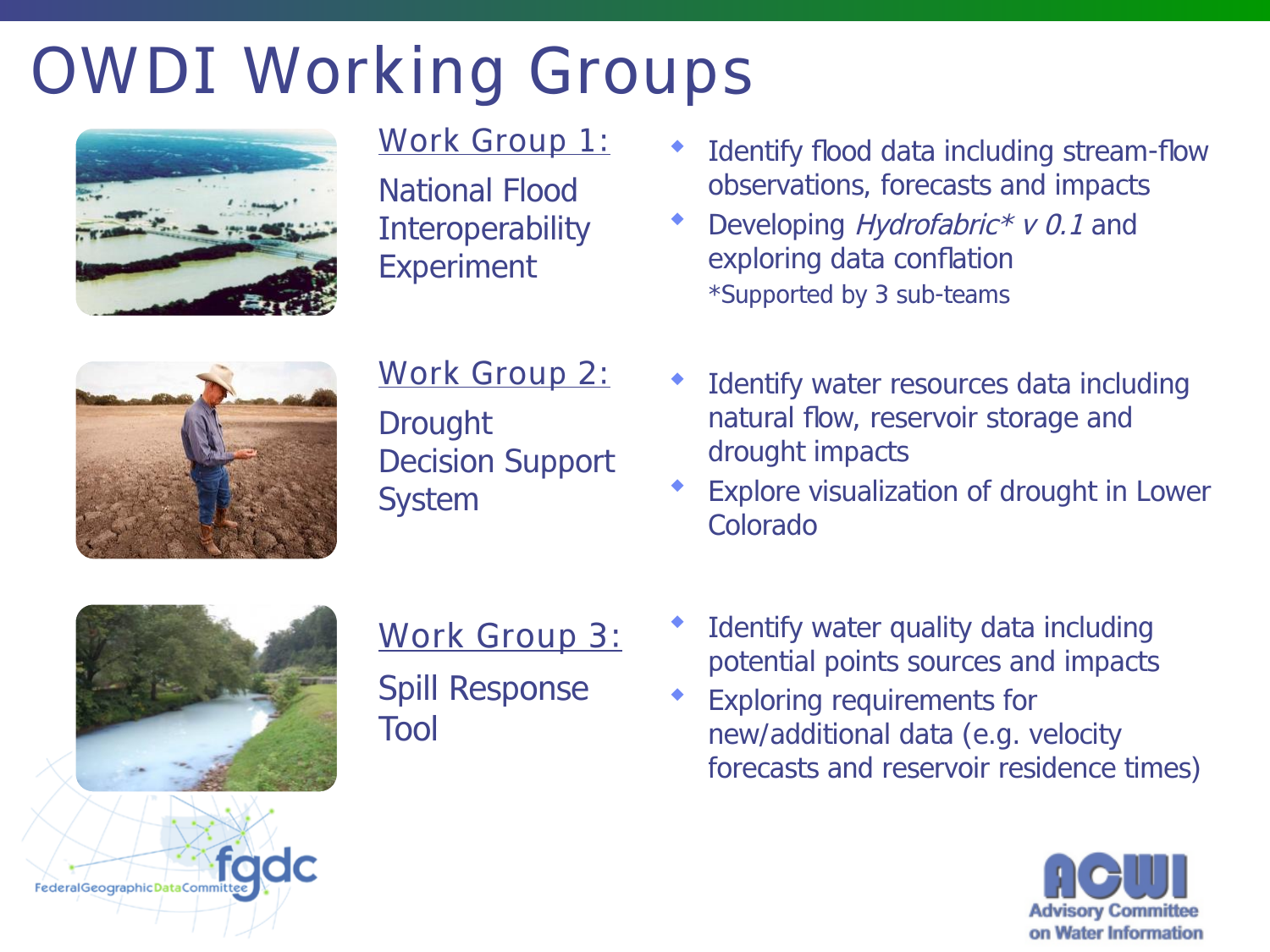

OWDI Working Groups
Work Group 1:
National Flood Interoperability Experiment

Identify flood data including stream-flow observations, forecasts and impacts
Developing Hydrofabric* v 0.1 and exploring data conflation
*Supported by 3 sub-teams
Work Group 2:
Drought
Decision Support System

Identify water resources data including natural flow, reservoir storage and drought impacts
Explore visualization of drought in Lower Colorado

Work Group 3:
Spill Response Tool

Identify water quality data including potential points sources and impacts
Exploring requirements for new/additional data (e.g. velocity forecasts and reservoir residence times)